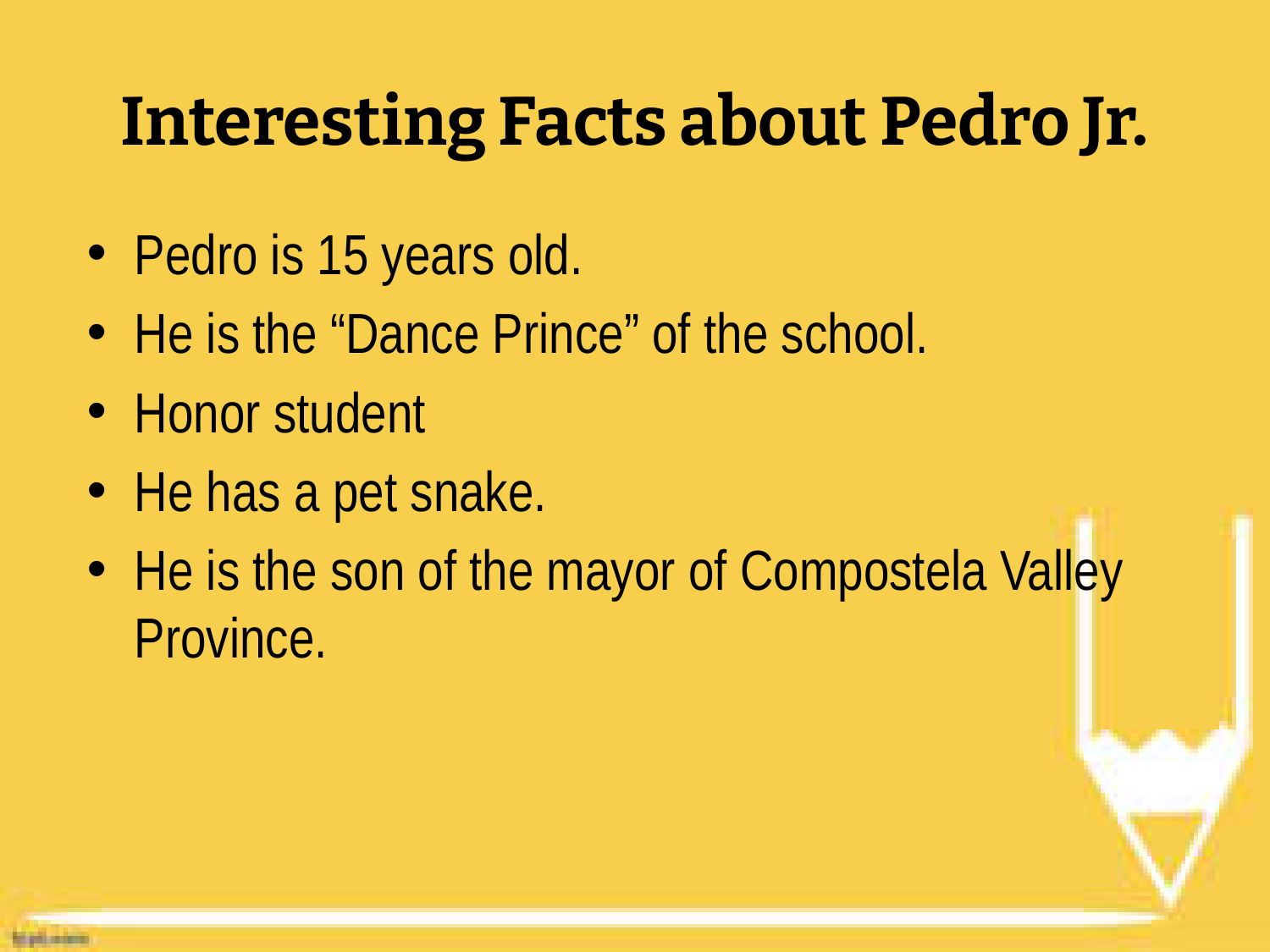

# Interesting Facts about Pedro Jr.
Pedro is 15 years old.
He is the “Dance Prince” of the school.
Honor student
He has a pet snake.
He is the son of the mayor of Compostela Valley Province.